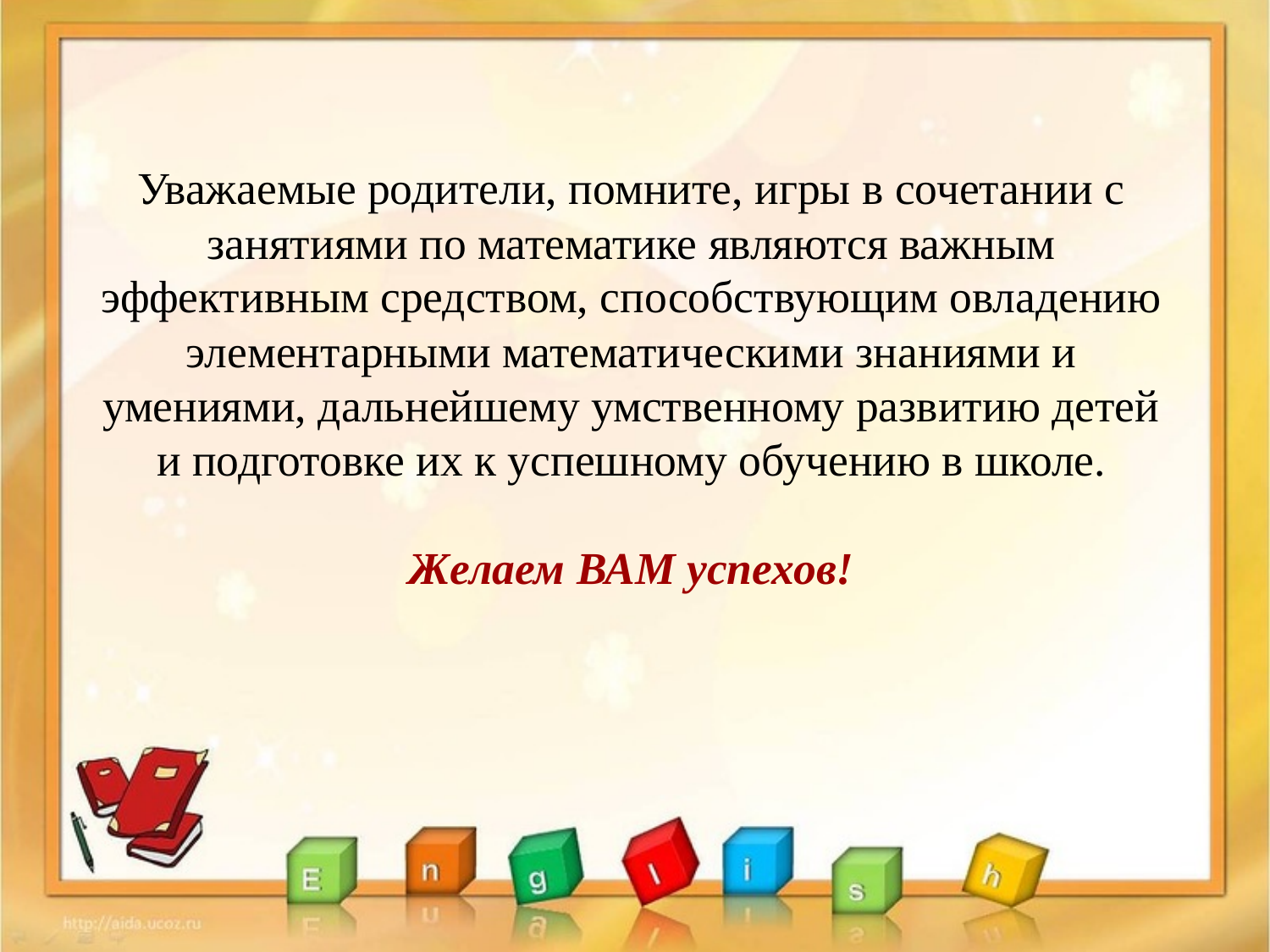

# Уважаемые родители, помните, игры в сочетании с занятиями по математике являются важным эффективным средством, способствующим овладению элементарными математическими знаниями и умениями, дальнейшему умственному развитию детей и подготовке их к успешному обучению в школе. Желаем ВАМ успехов!